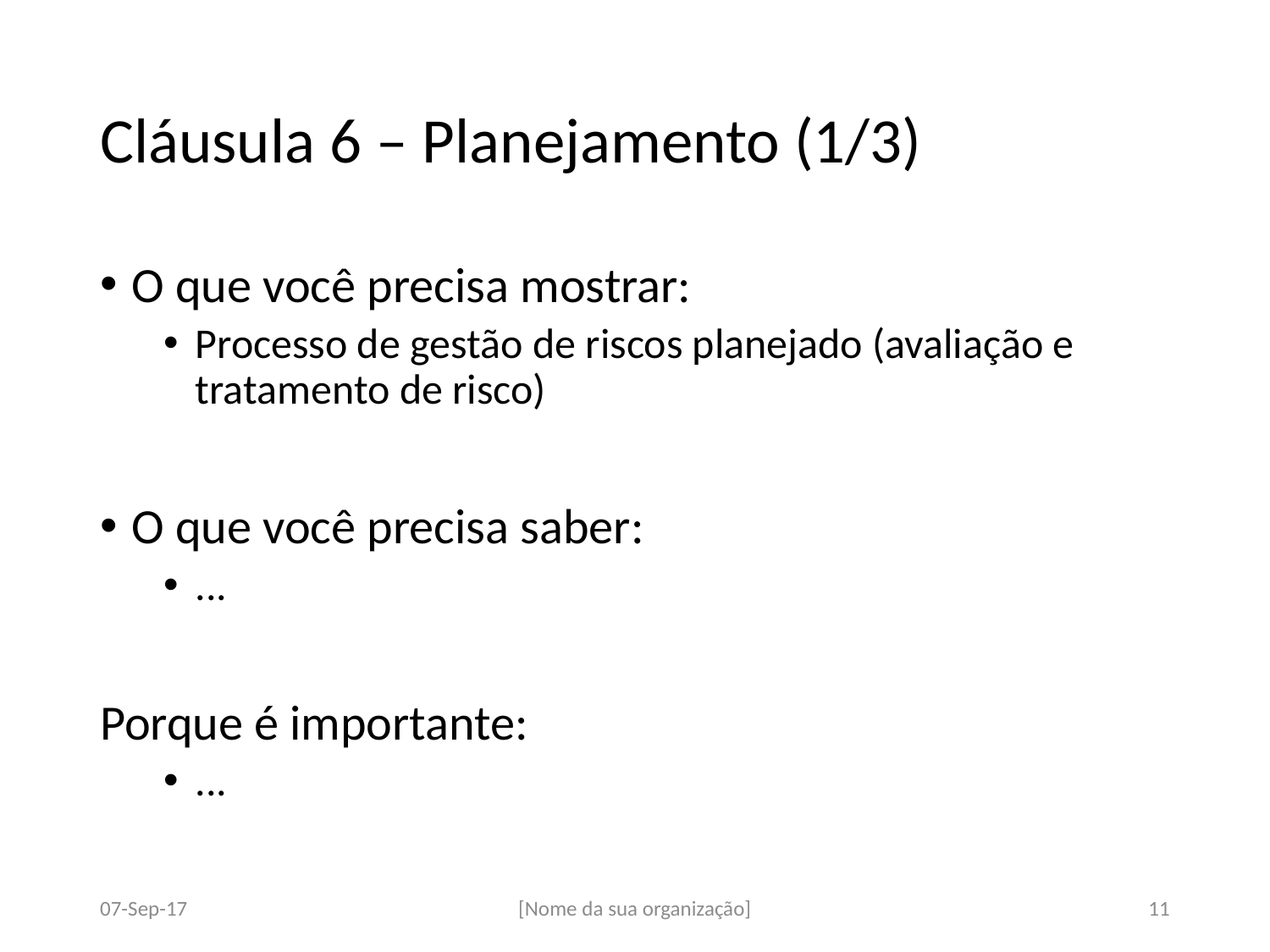

# Cláusula 6 – Planejamento (1/3)
O que você precisa mostrar:
Processo de gestão de riscos planejado (avaliação e tratamento de risco)

O que você precisa saber:
...

Porque é importante:
...
07-Sep-17
[Nome da sua organização]
11